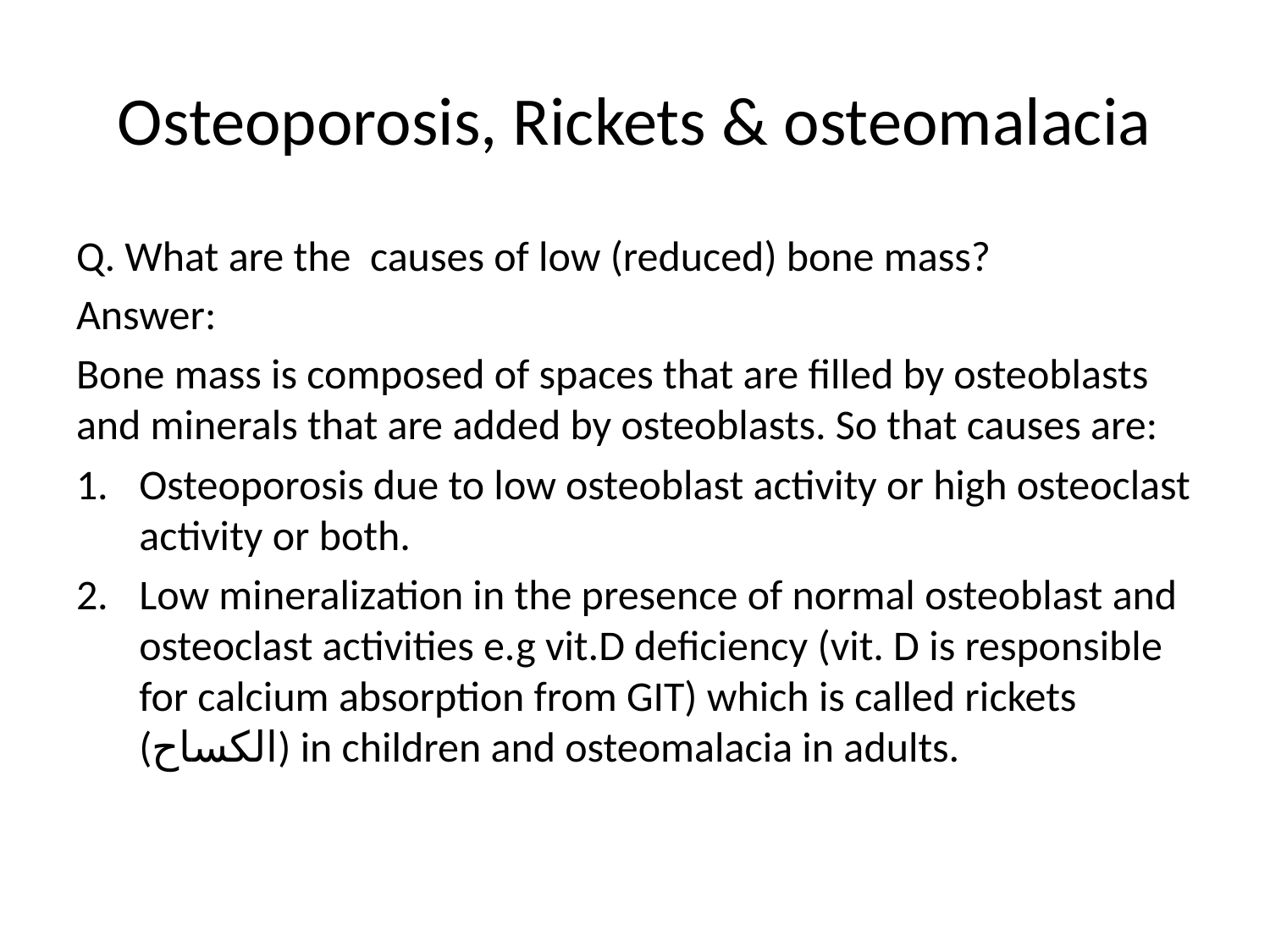

# Osteoporosis, Rickets & osteomalacia
Q. What are the  causes of low (reduced) bone mass?
Answer:
Bone mass is composed of spaces that are filled by osteoblasts and minerals that are added by osteoblasts. So that causes are:
Osteoporosis due to low osteoblast activity or high osteoclast activity or both.
Low mineralization in the presence of normal osteoblast and osteoclast activities e.g vit.D deficiency (vit. D is responsible for calcium absorption from GIT) which is called rickets (الكساح) in children and osteomalacia in adults.